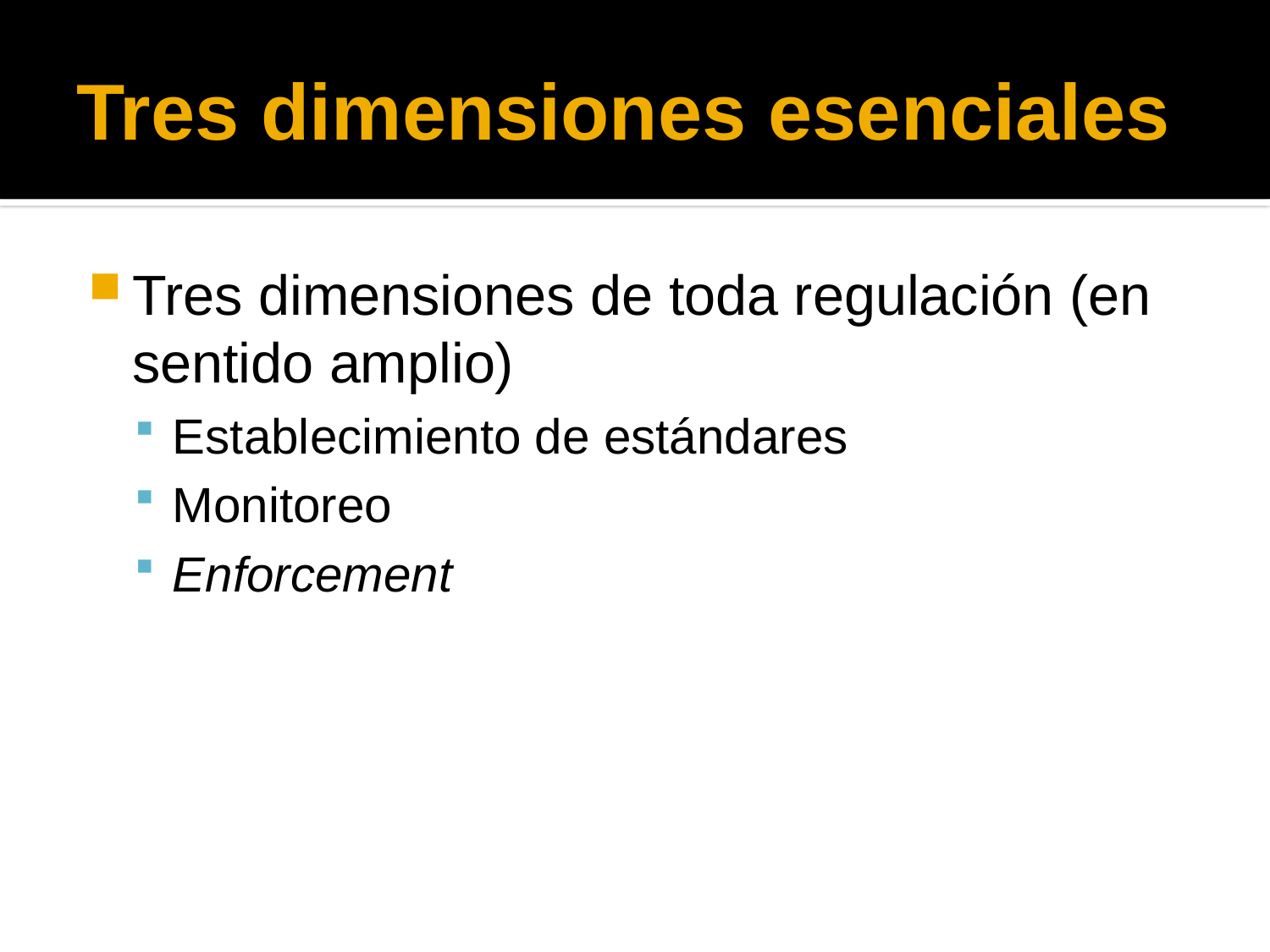

# Tres dimensiones esenciales
Tres dimensiones de toda regulación (en sentido amplio)
Establecimiento de estándares
Monitoreo
Enforcement